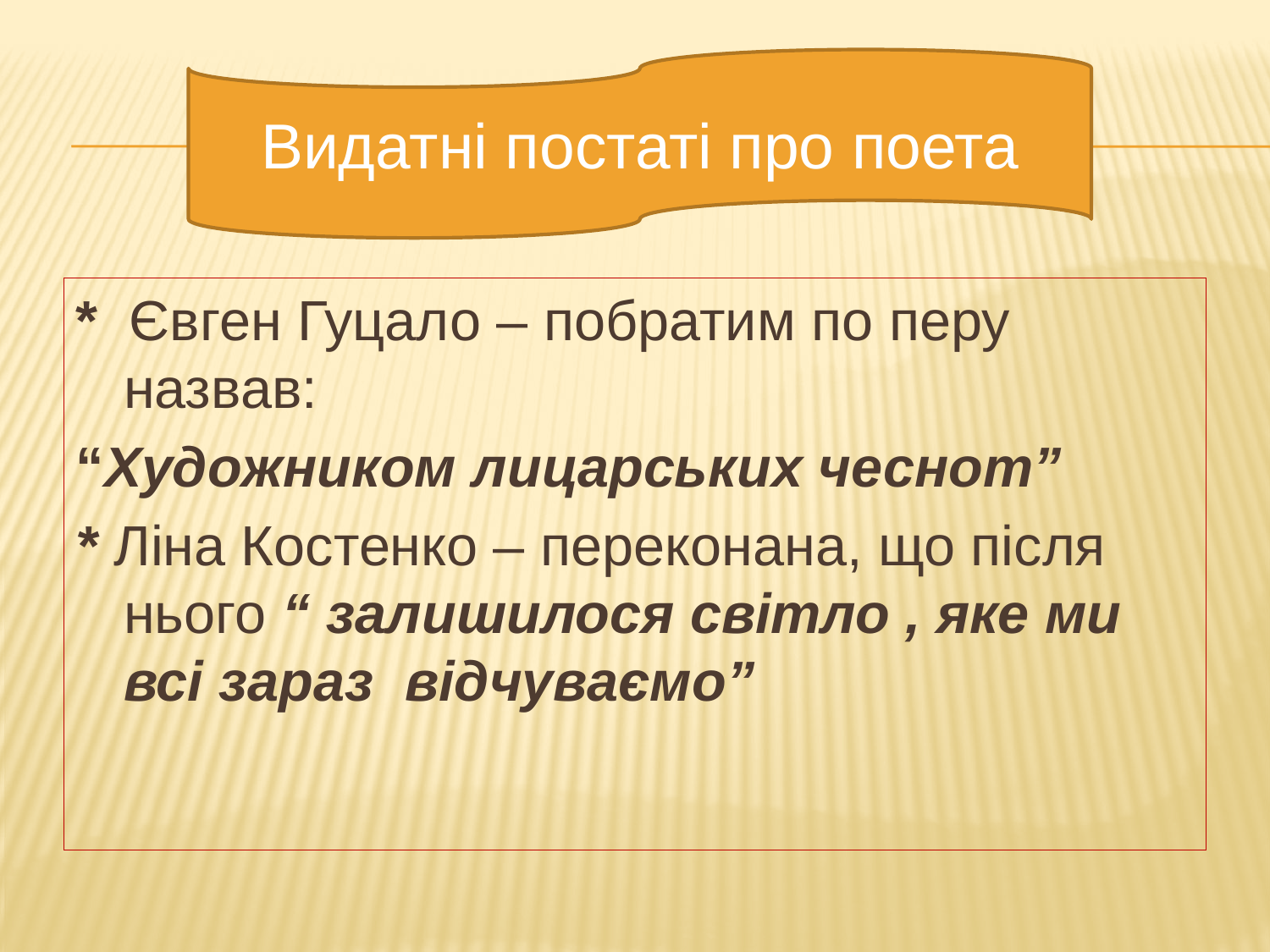

#
Видатні постаті про поета
*  Євген Гуцало – побратим по перу назвав:
“Художником лицарських чеснот”
* Ліна Костенко – переконана, що після нього “ залишилося світло , яке ми всі зараз  відчуваємо”